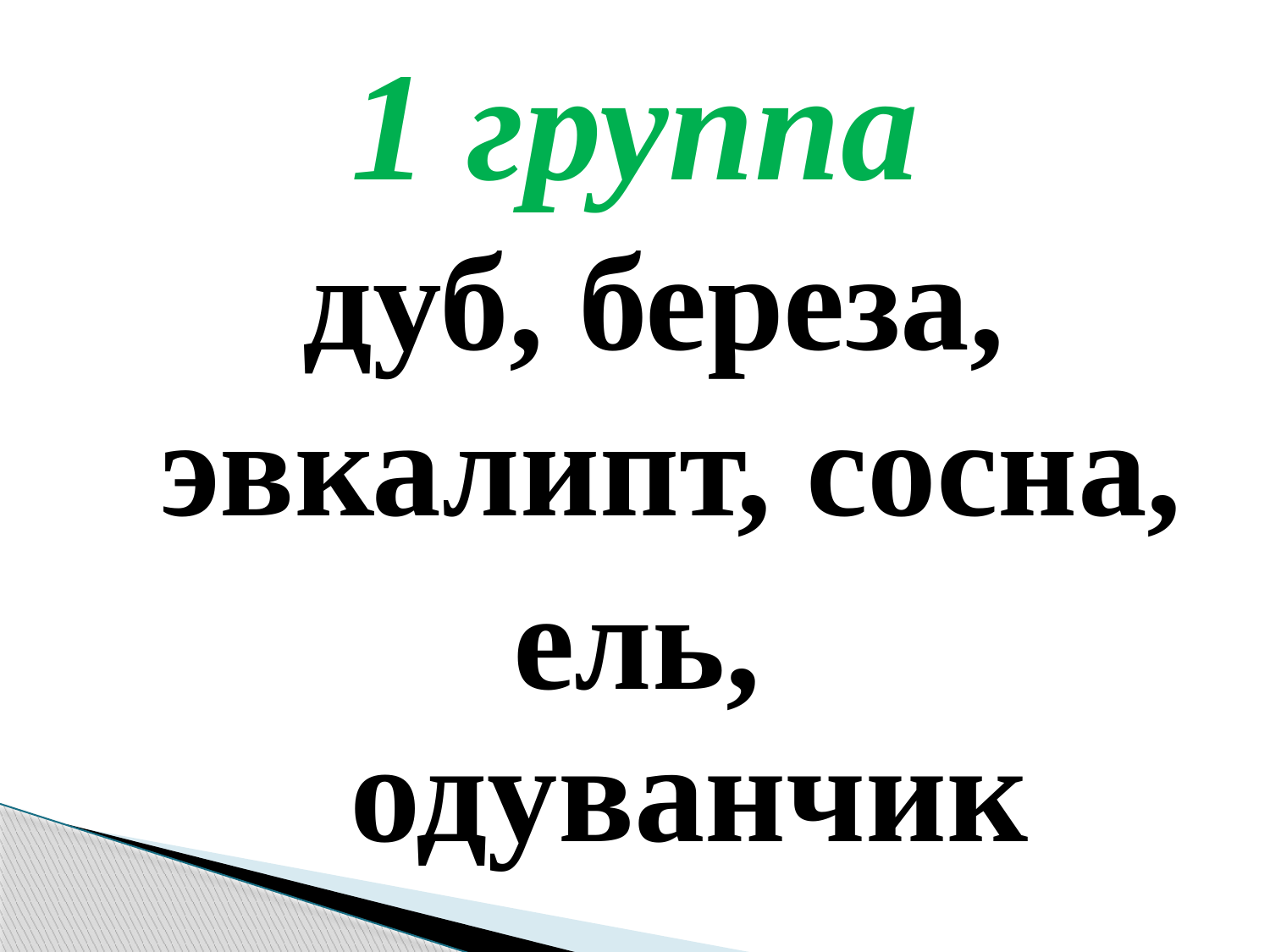

# 1 группа
дуб, береза, эвкалипт, сосна,
ель,
одуванчик